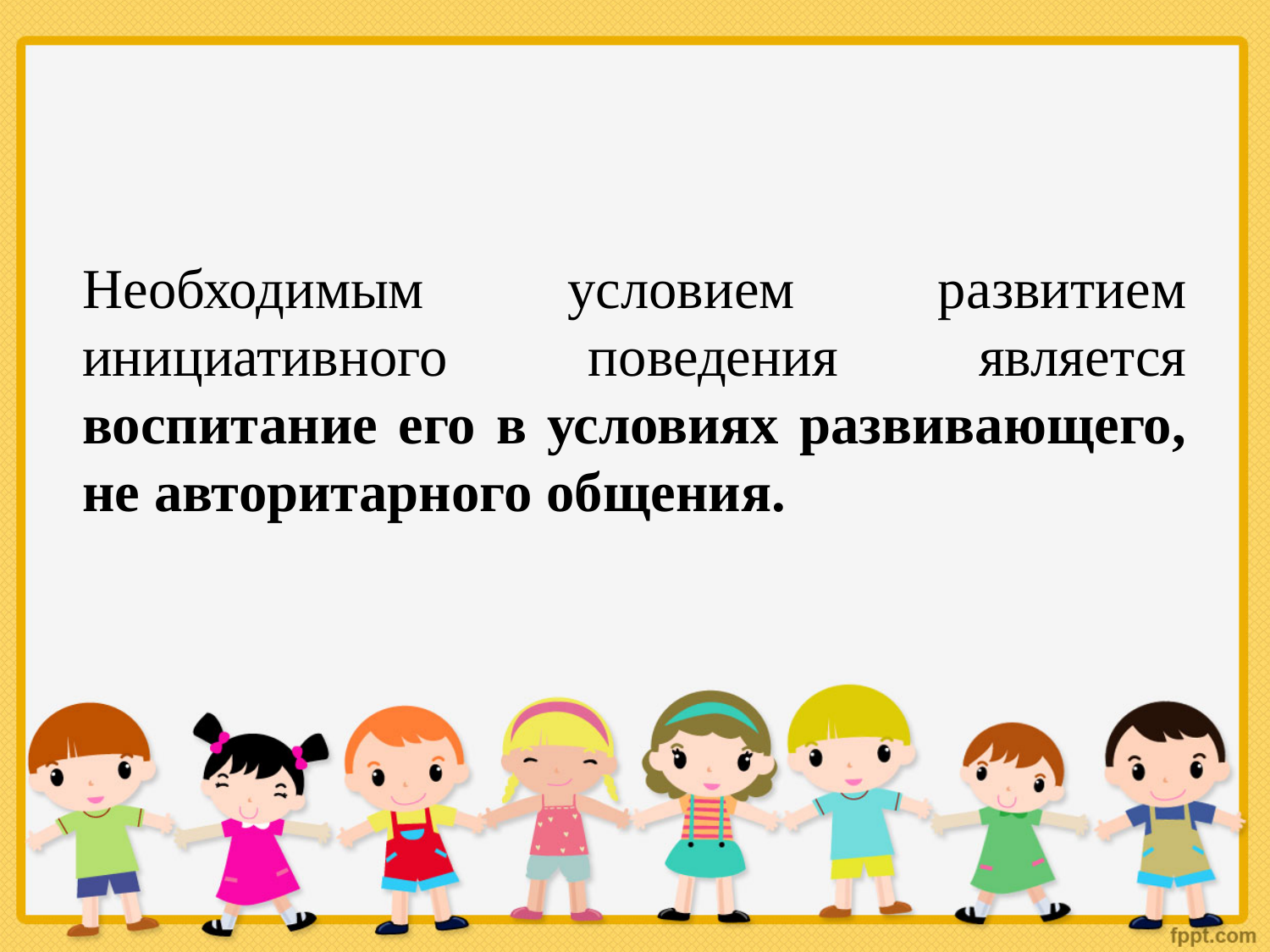

Необходимым условием развитием инициативного поведения является воспитание его в условиях развивающего, не авторитарного общения.